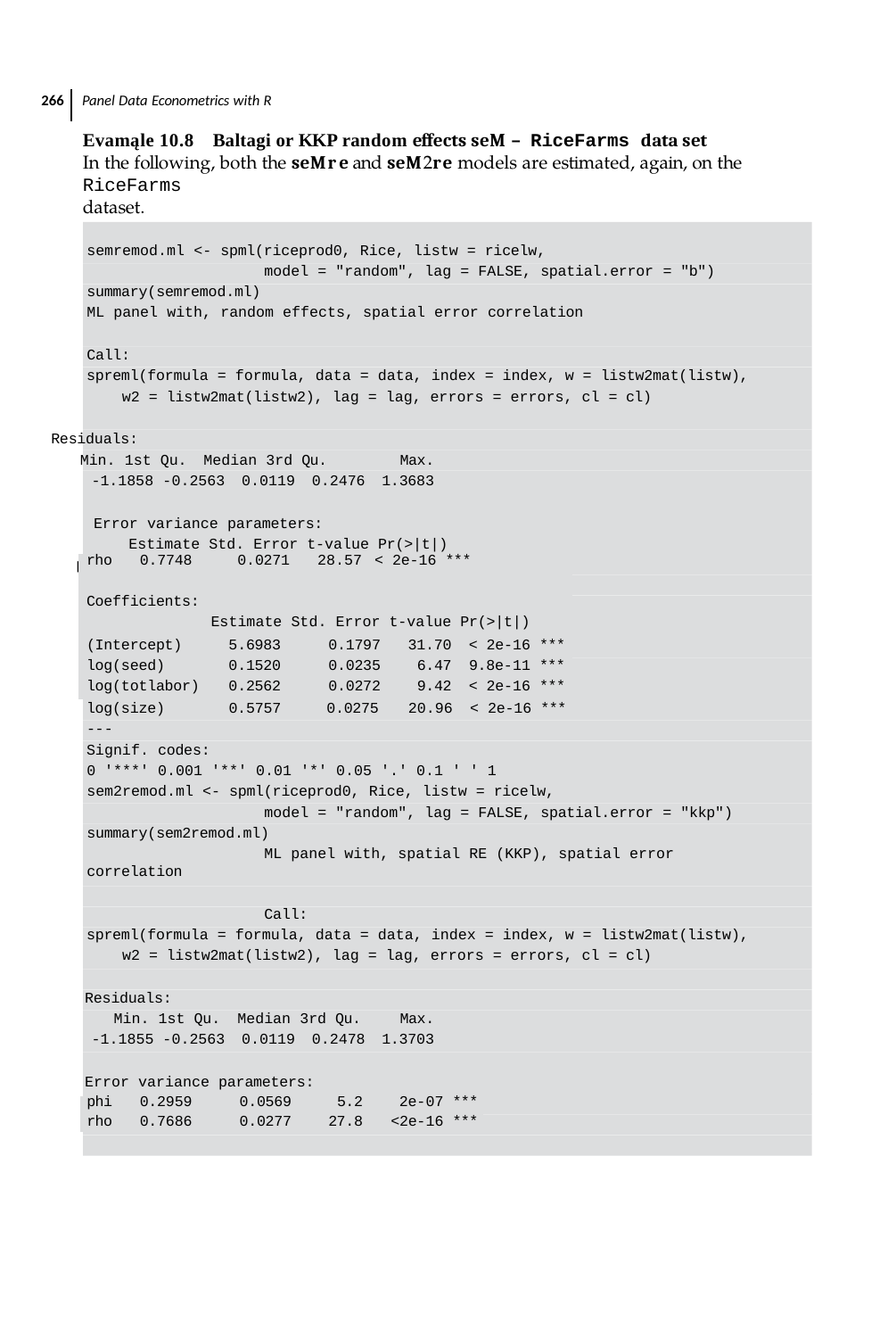

266  Panel Data Econometrics with R

Evamąle 10.8    Baltagi or KKP random effects sem –  RiceFarms data set
In the following, both the semre and sem2re models are estimated, again, on the RiceFarms
dataset.

semremod.ml <- spml(riceprod0, Rice, listw = ricelw,
model = "random", lag = FALSE, spatial.error = "b")
summary(semremod.ml)
ML panel with, random effects, spatial error correlation

Call:
spreml(formula = formula, data = data, index = index, w = listw2mat(listw), w2 = listw2mat(listw2), lag = lag, errors = errors, cl = cl)

Residuals:
Min. 1st Qu. Median 3rd Qu.	Max.
-1.1858 -0.2563 0.0119 0.2476 1.3683

Error variance parameters:
Estimate Std. Error t-value Pr(>|t|)
phi	0.2955	0.0565	5.23 1.7e-07 ***

| rho | 0.7748 | 0.0271 | 28.57 < 2e-16 \*\*\* |  |  |
| --- | --- | --- | --- | --- | --- |
| Coefficients: Estimate Std. Error t-value Pr(>|t|) |  |  |  |  |  |
| (Intercept) |  | 5.6983 | 0.1797 | 31.70 | < 2e-16 \*\*\* |
| log(seed) |  | 0.1520 | 0.0235 | 6.47 | 9.8e-11 \*\*\* |
| log(totlabor) |  | 0.2562 | 0.0272 | 9.42 | < 2e-16 \*\*\* |

log(size)
---
Signif. codes:
0.5757
0.0275	20.96 < 2e-16 ***

0 '***' 0.001 '**' 0.01 '*' 0.05 '.' 0.1 ' ' 1
sem2remod.ml <- spml(riceprod0, Rice, listw = ricelw,
model = "random", lag = FALSE, spatial.error = "kkp") summary(sem2remod.ml)
ML panel with, spatial RE (KKP), spatial error correlation

Call:
spreml(formula = formula, data = data, index = index, w = listw2mat(listw), w2 = listw2mat(listw2), lag = lag, errors = errors, cl = cl)

Residuals:
Min. 1st Qu. Median 3rd Qu.	Max.
-1.1855 -0.2563 0.0119 0.2478 1.3703

Error variance parameters:
Estimate Std. Error t-value Pr(>|t|)

| phi | 0.2959 | 0.0569 | 5.2 | 2e-07 \*\*\* |
| --- | --- | --- | --- | --- |
| rho | 0.7686 | 0.0277 | 27.8 | <2e-16 \*\*\* |